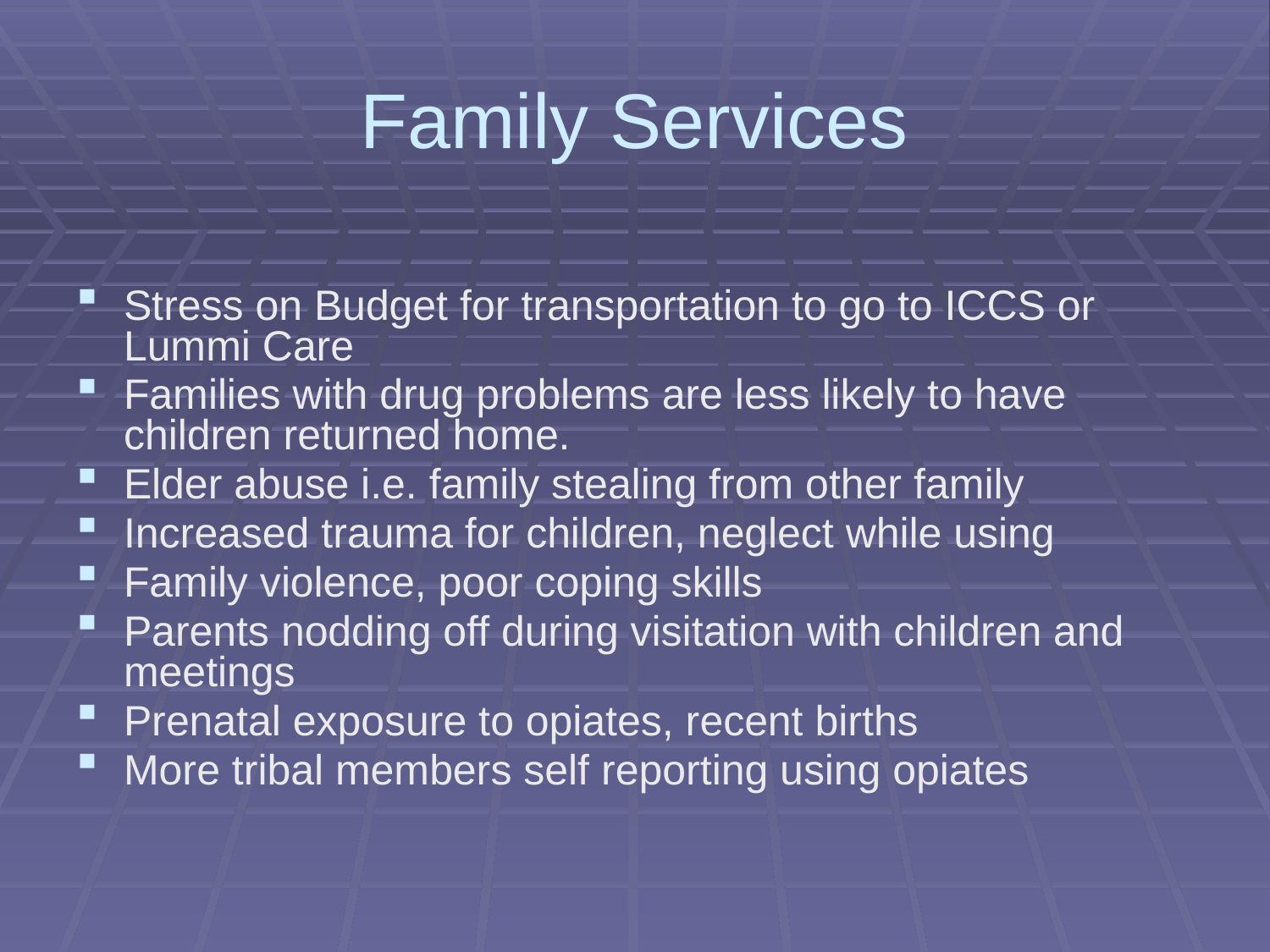

# Family Services

Stress on Budget for transportation to go to ICCS or Lummi Care
Families with drug problems are less likely to have children returned home.
Elder abuse i.e. family stealing from other family
Increased trauma for children, neglect while using
Family violence, poor coping skills
Parents nodding off during visitation with children and meetings
Prenatal exposure to opiates, recent births
More tribal members self reporting using opiates